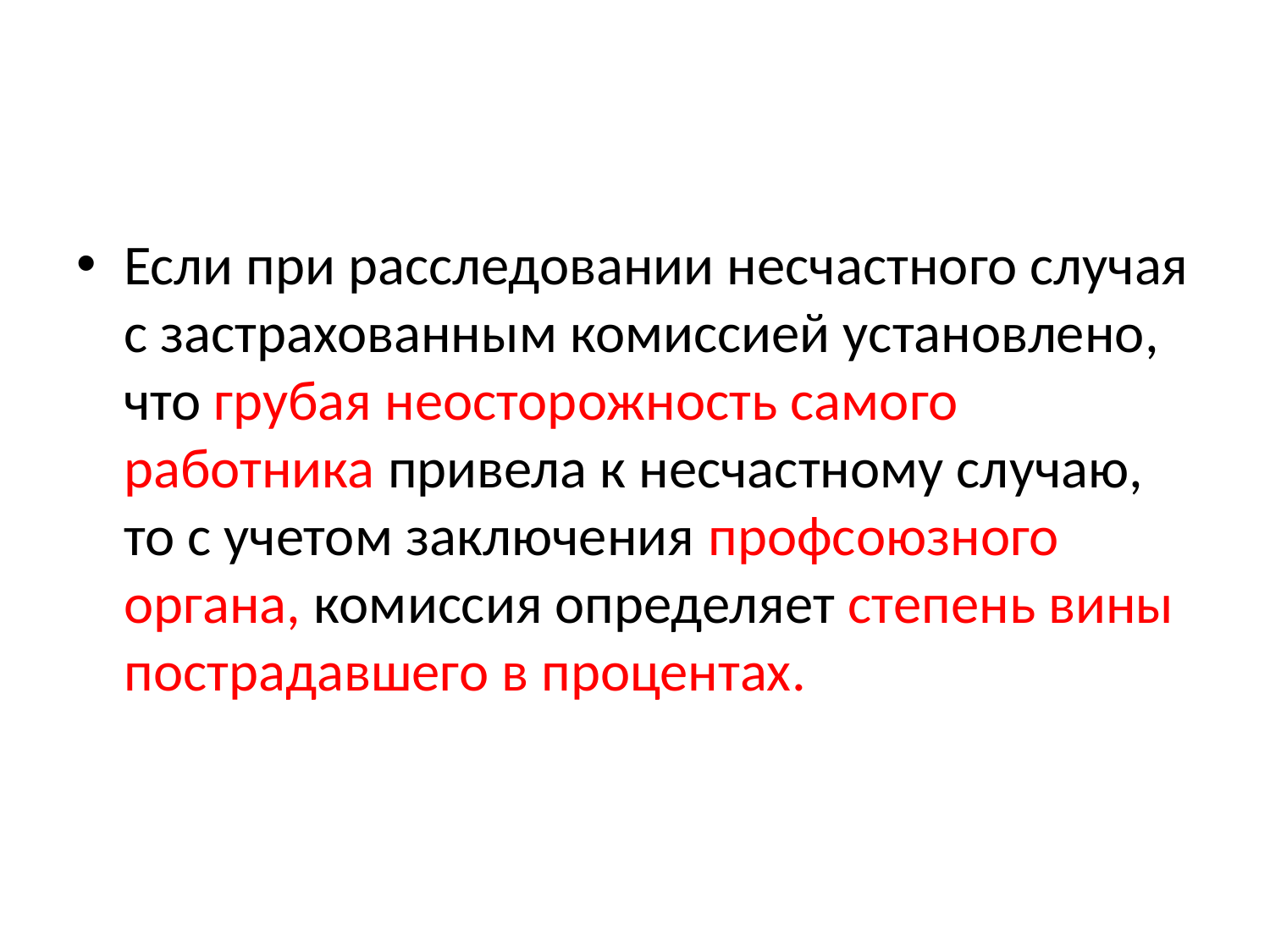

#
Если при расследовании несчастного случая с застрахованным комиссией установлено, что грубая неосторожность самого работника привела к несчастному случаю, то с учетом заключения профсоюзного органа, комиссия определяет степень вины  пострадавшего в процентах.